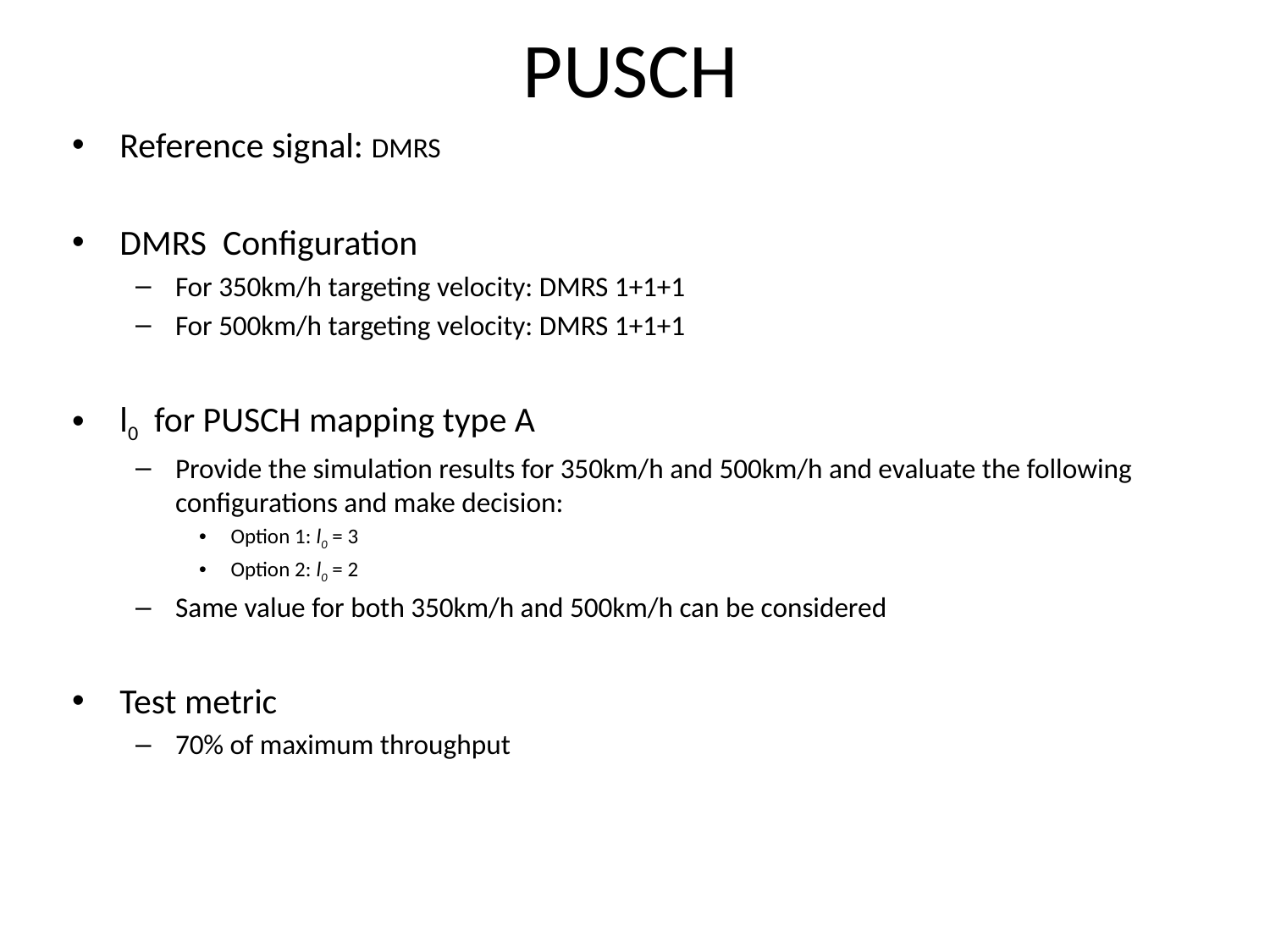

# PUSCH
Reference signal: DMRS

DMRS  Configuration
For 350km/h targeting velocity: DMRS 1+1+1
For 500km/h targeting velocity: DMRS 1+1+1

l0  for PUSCH mapping type A
Provide the simulation results for 350km/h and 500km/h and evaluate the following configurations and make decision:
Option 1: l0 = 3
Option 2: l0 = 2
Same value for both 350km/h and 500km/h can be considered

Test metric
70% of maximum throughput